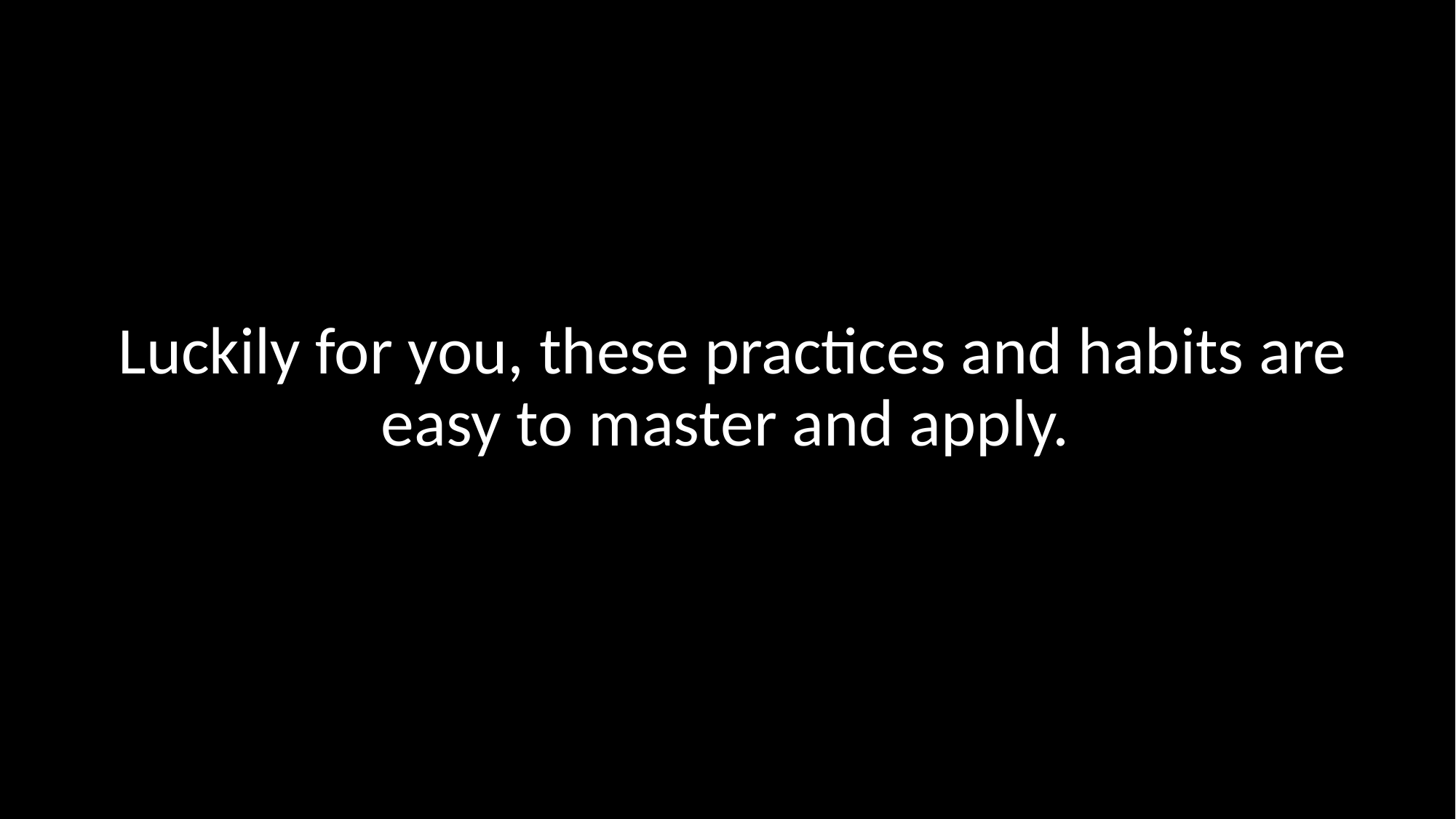

Luckily for you, these practices and habits are easy to master and apply.